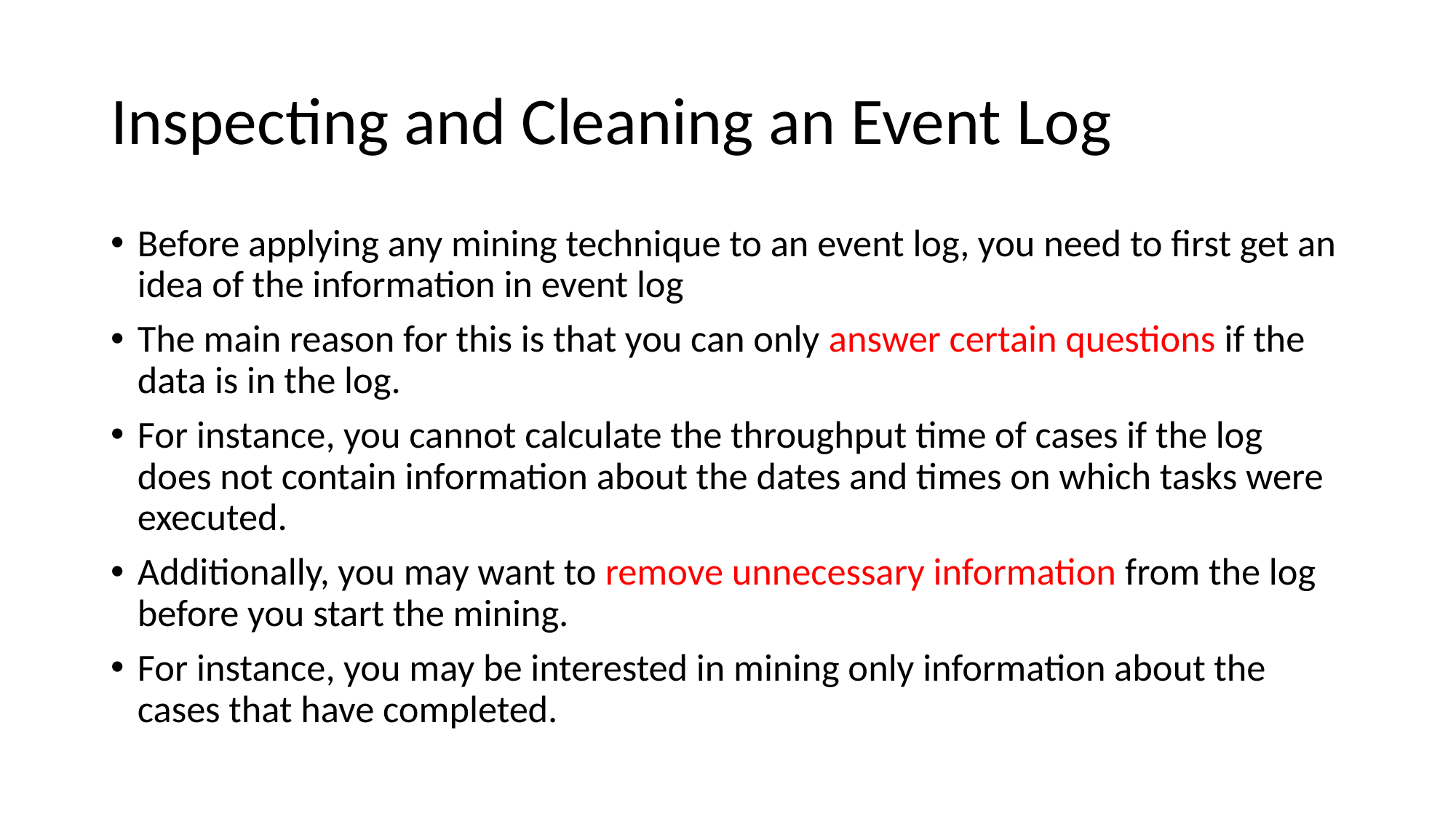

# Inspecting and Cleaning an Event Log
Before applying any mining technique to an event log, you need to first get an idea of the information in event log
The main reason for this is that you can only answer certain questions if the data is in the log.
For instance, you cannot calculate the throughput time of cases if the log does not contain information about the dates and times on which tasks were executed.
Additionally, you may want to remove unnecessary information from the log before you start the mining.
For instance, you may be interested in mining only information about the cases that have completed.